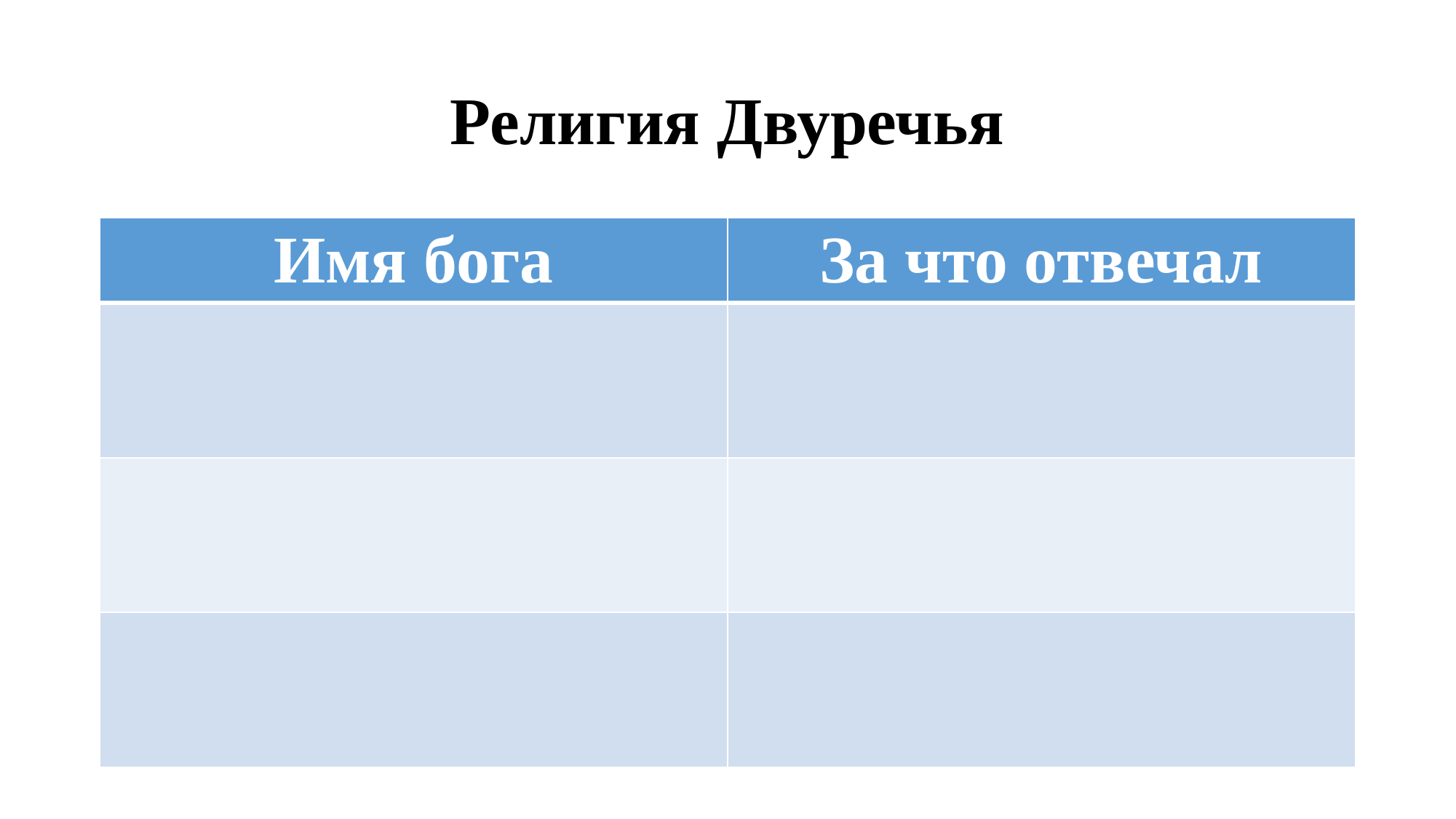

# Религия Двуречья
| Имя бога | За что отвечал |
| --- | --- |
|  |  |
|  |  |
|  |  |